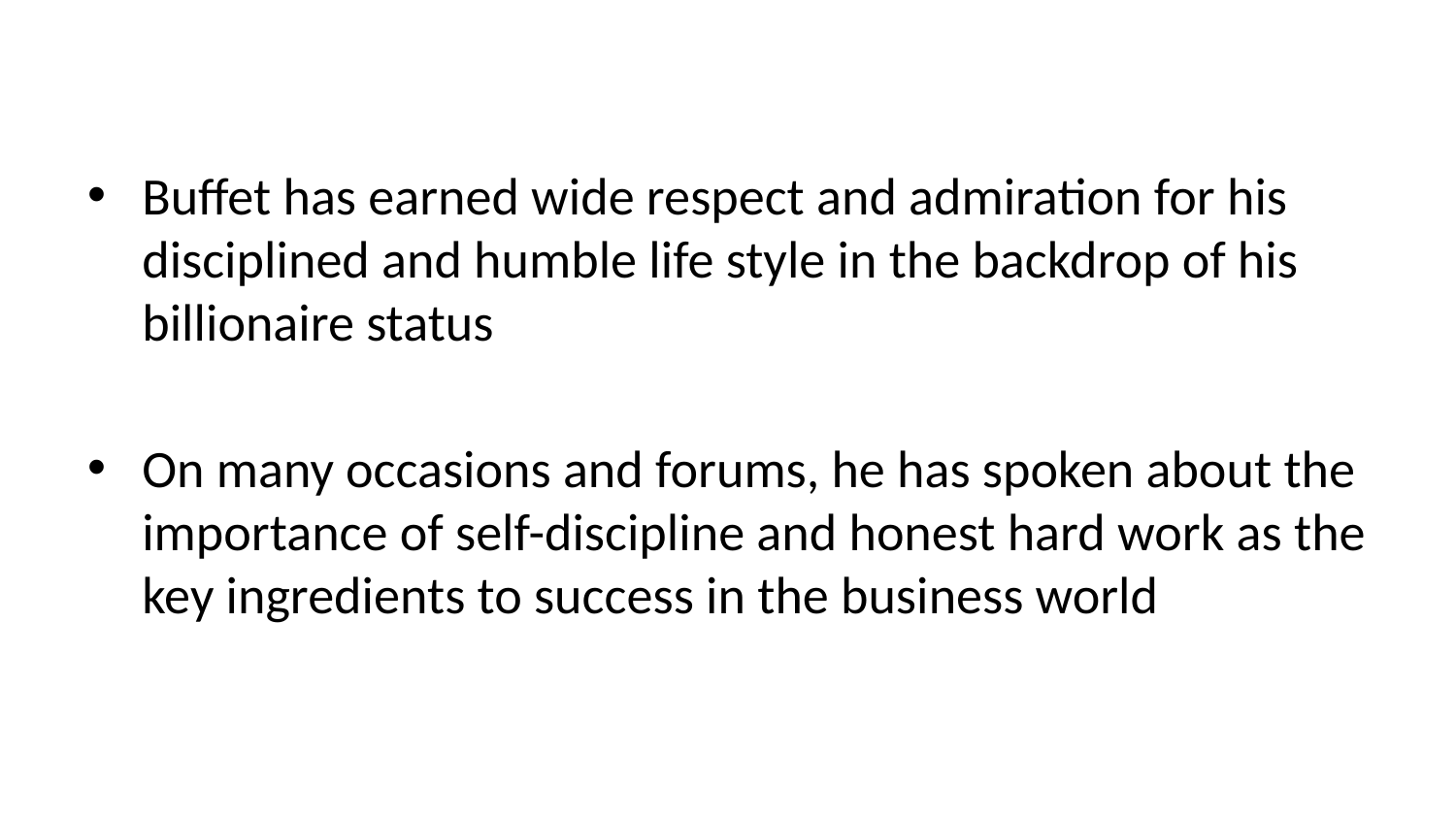

Buffet has earned wide respect and admiration for his disciplined and humble life style in the backdrop of his billionaire status

On many occasions and forums, he has spoken about the importance of self-discipline and honest hard work as the key ingredients to success in the business world